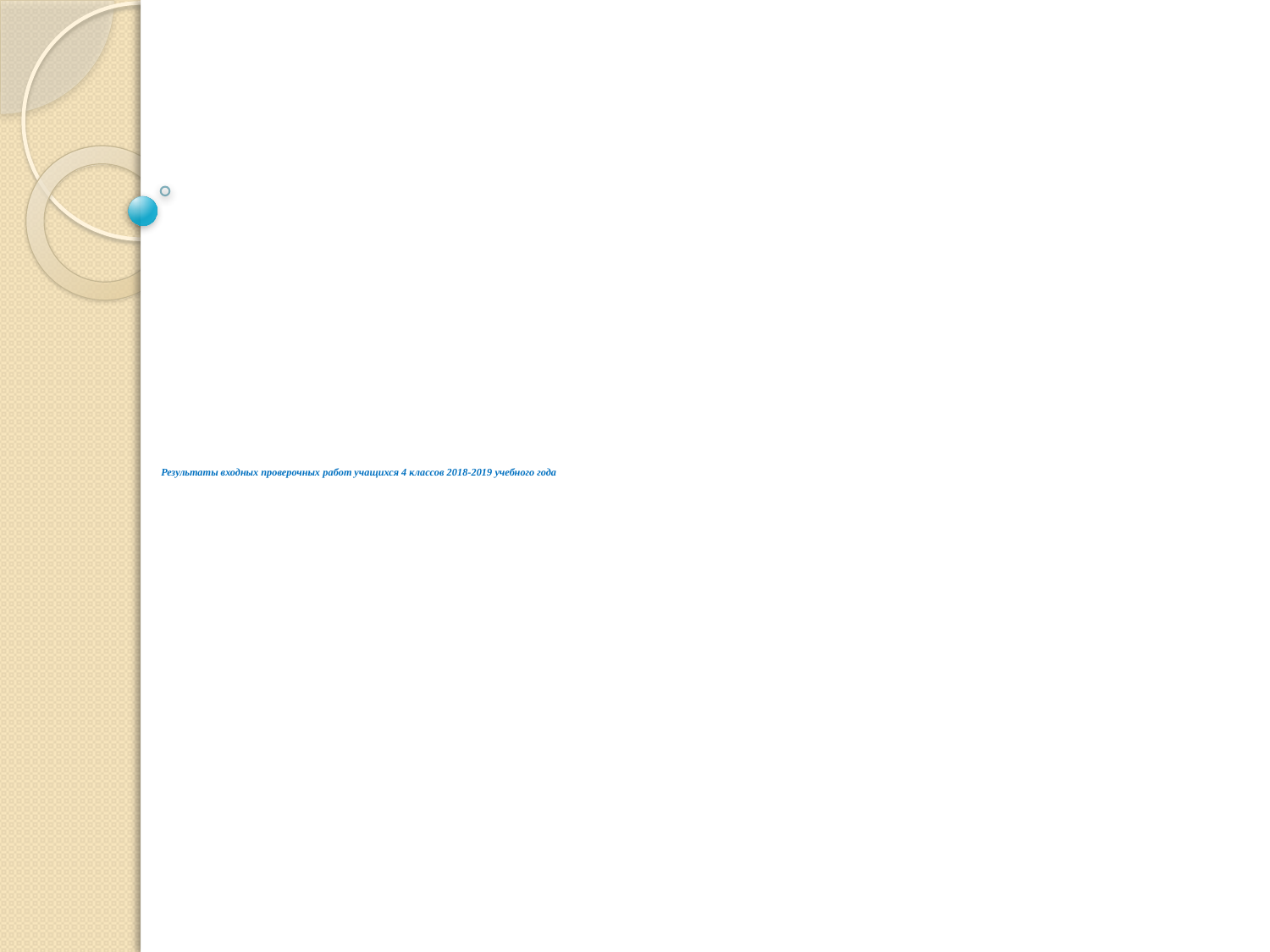

# Результаты входных проверочных работ учащихся 4 классов 2018-2019 учебного года